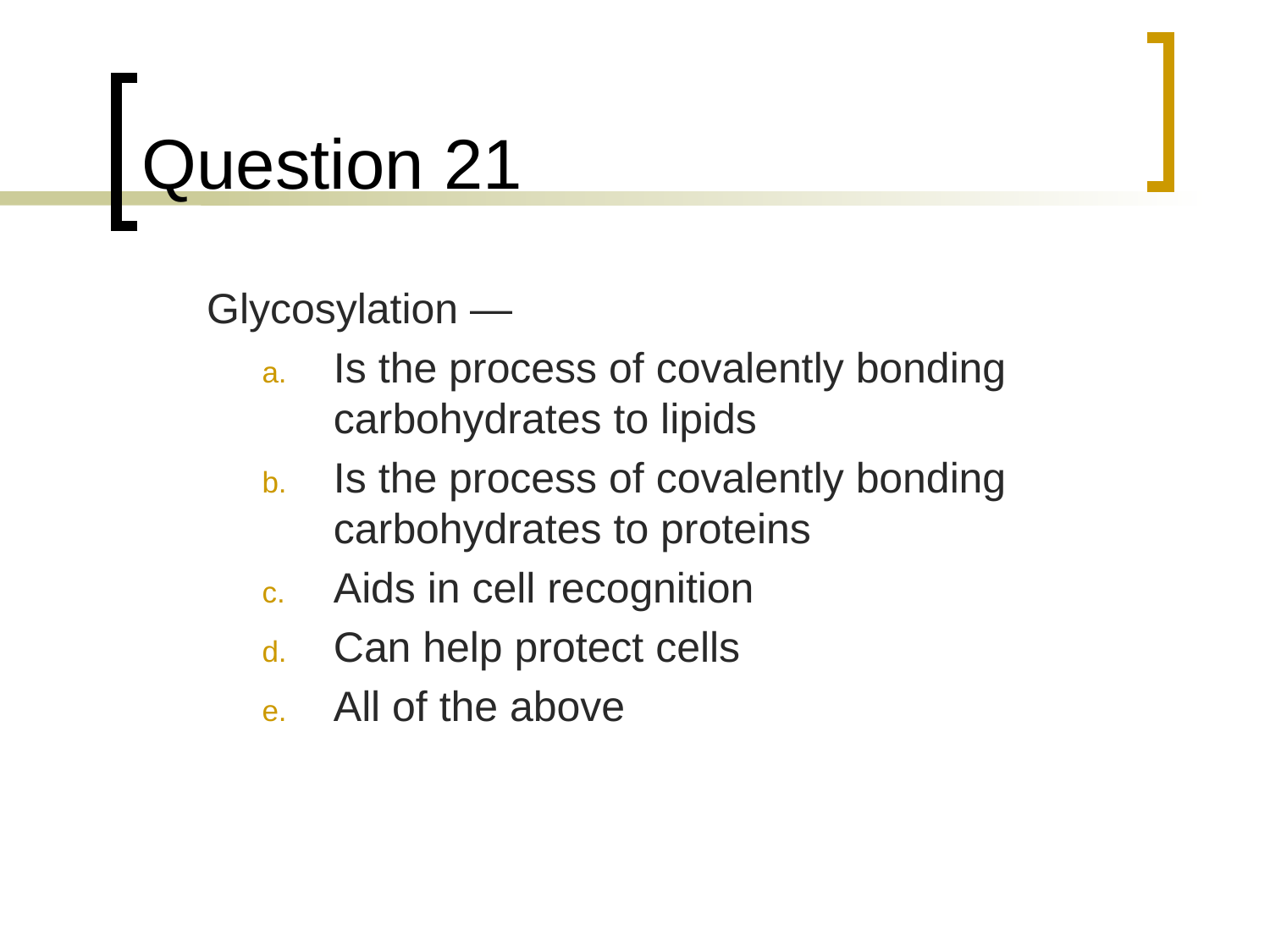

# Question 21
	Glycosylation —
Is the process of covalently bonding carbohydrates to lipids
Is the process of covalently bonding carbohydrates to proteins
Aids in cell recognition
Can help protect cells
All of the above